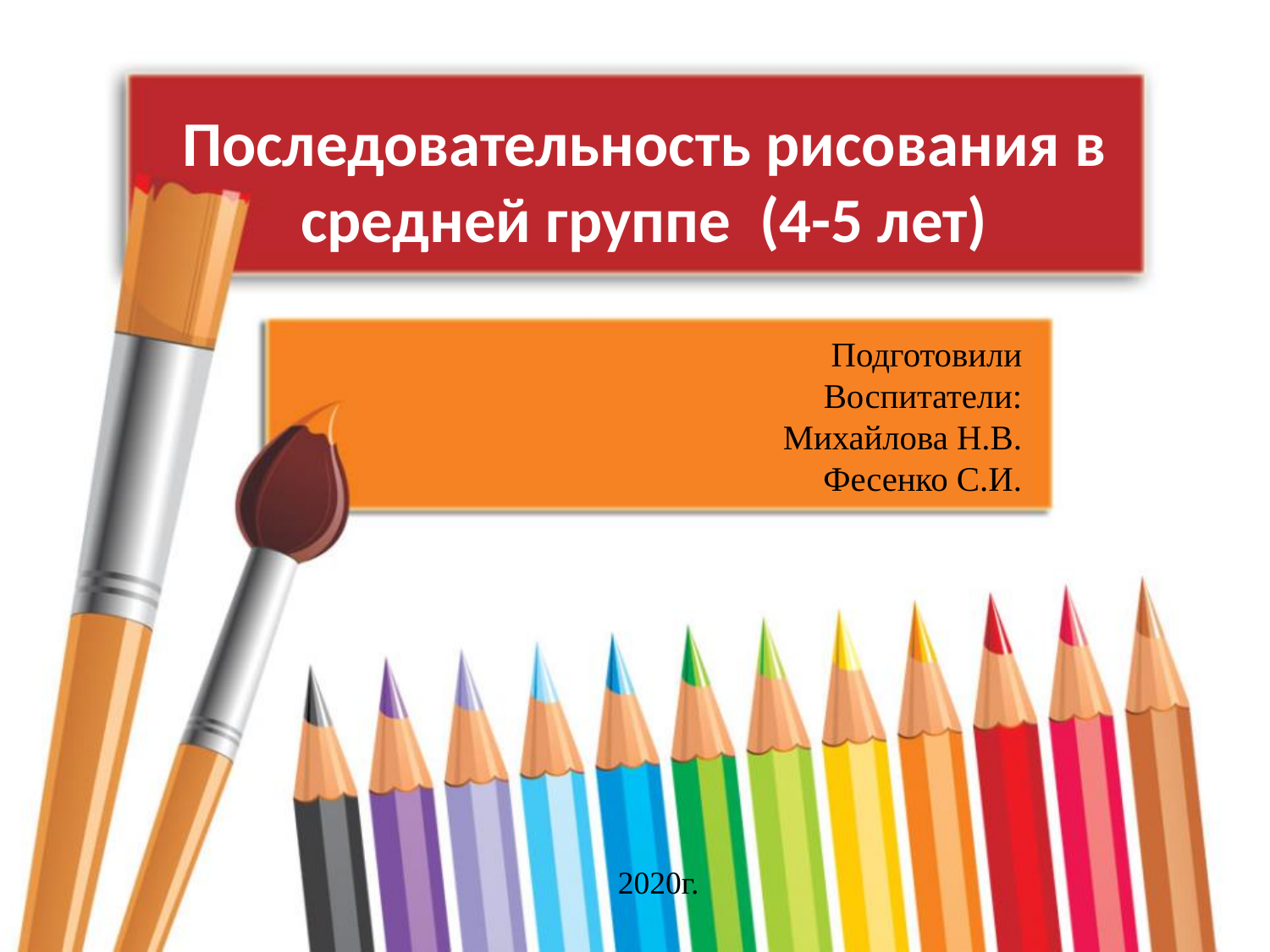

Последовательность рисования в средней группе  (4-5 лет)
Подготовили
Воспитатели:
Михайлова Н.В.
 Фесенко С.И.

2020г.